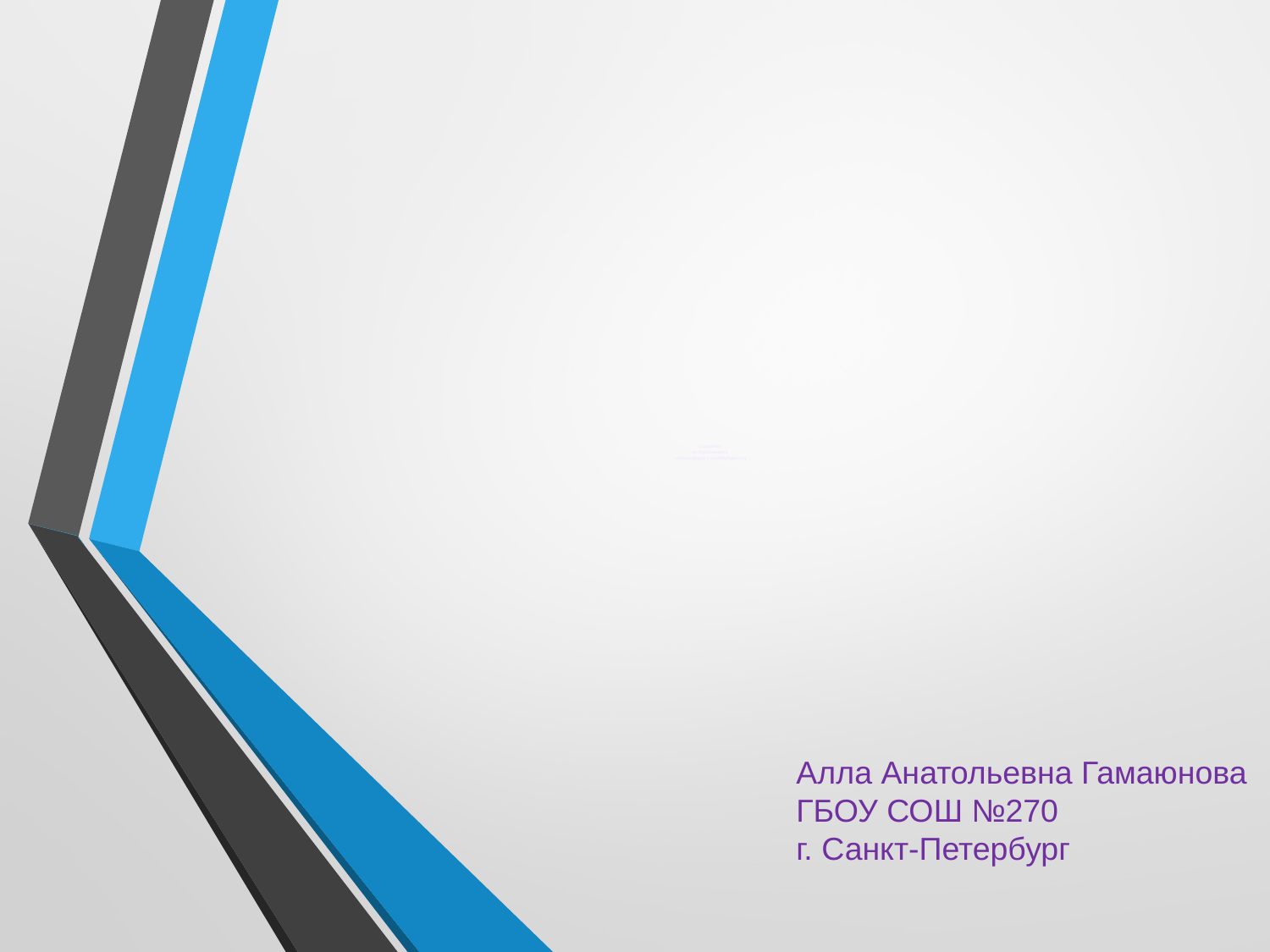

# Создание интерактивного кроссворда в LearningApps.org
Алла Анатольевна Гамаюнова
ГБОУ СОШ №270
г. Санкт-Петербург